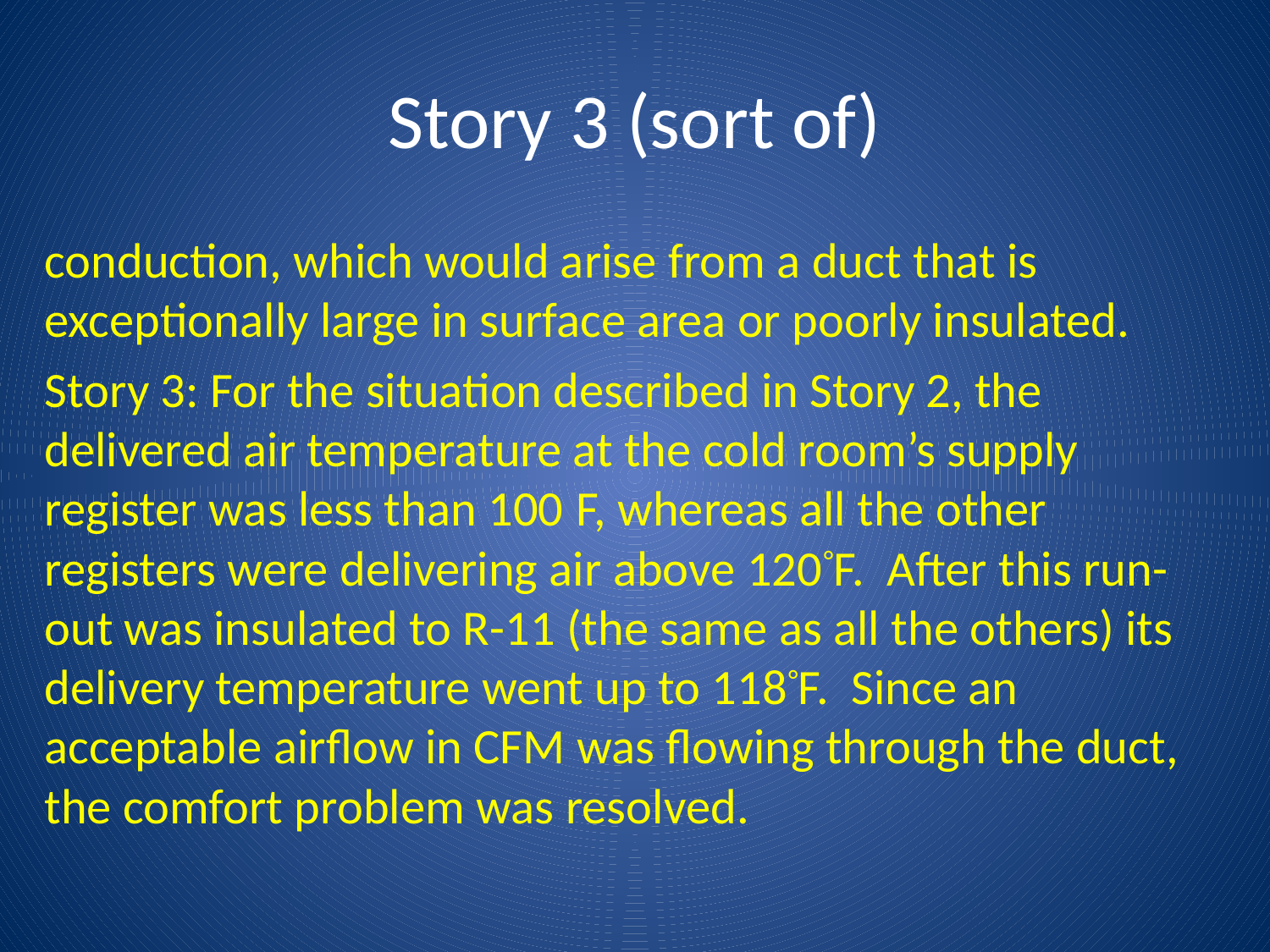

# Story 3 (sort of)
conduction, which would arise from a duct that is exceptionally large in surface area or poorly insulated.
Story 3: For the situation described in Story 2, the delivered air temperature at the cold room’s supply register was less than 100 F, whereas all the other registers were delivering air above 120°F.  After this run-out was insulated to R-11 (the same as all the others) its delivery temperature went up to 118°F.  Since an acceptable airflow in CFM was flowing through the duct, the comfort problem was resolved.